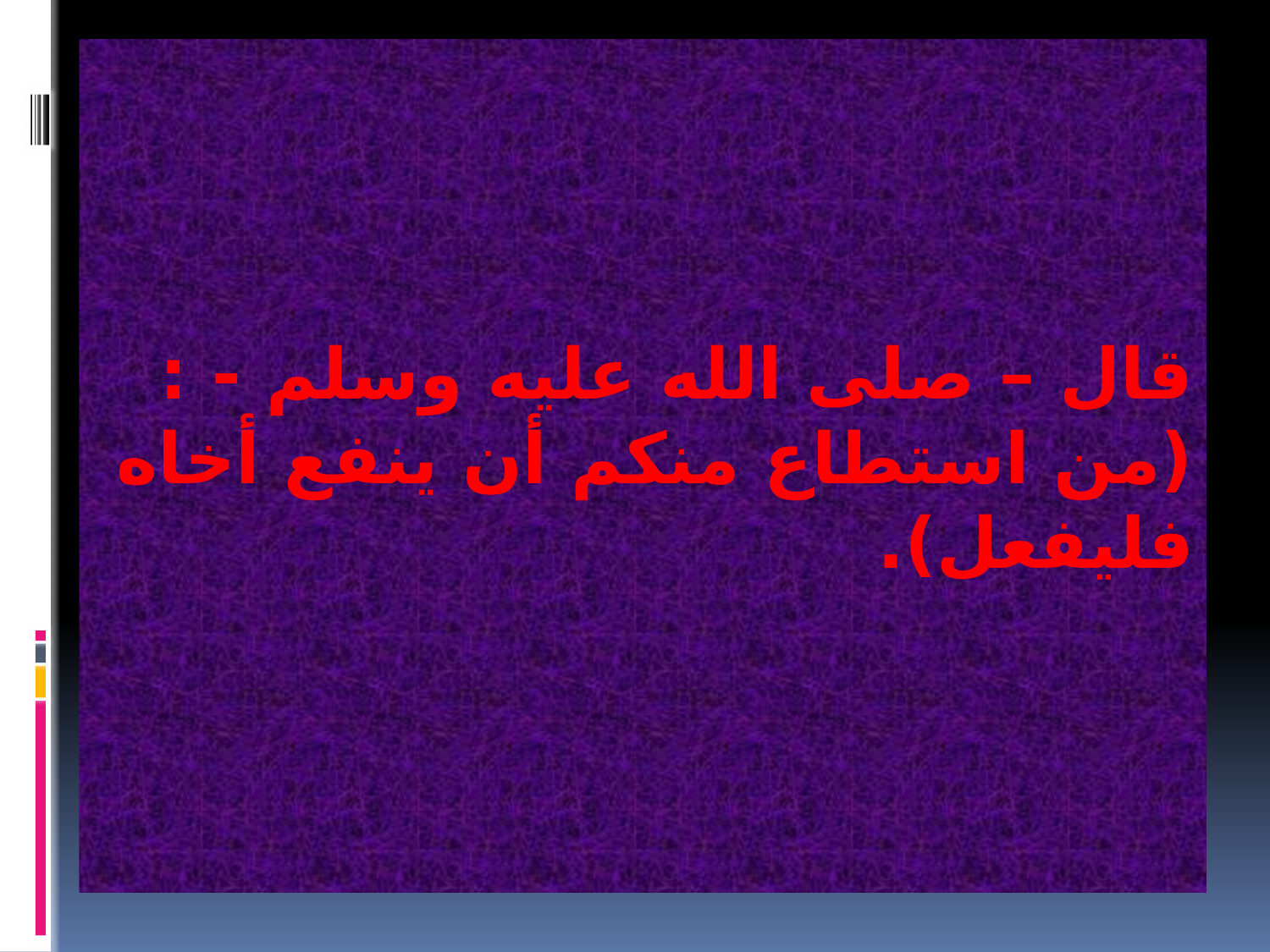

قال – صلى الله عليه وسلم - : (من استطاع منكم أن ينفع أخاه فليفعل).